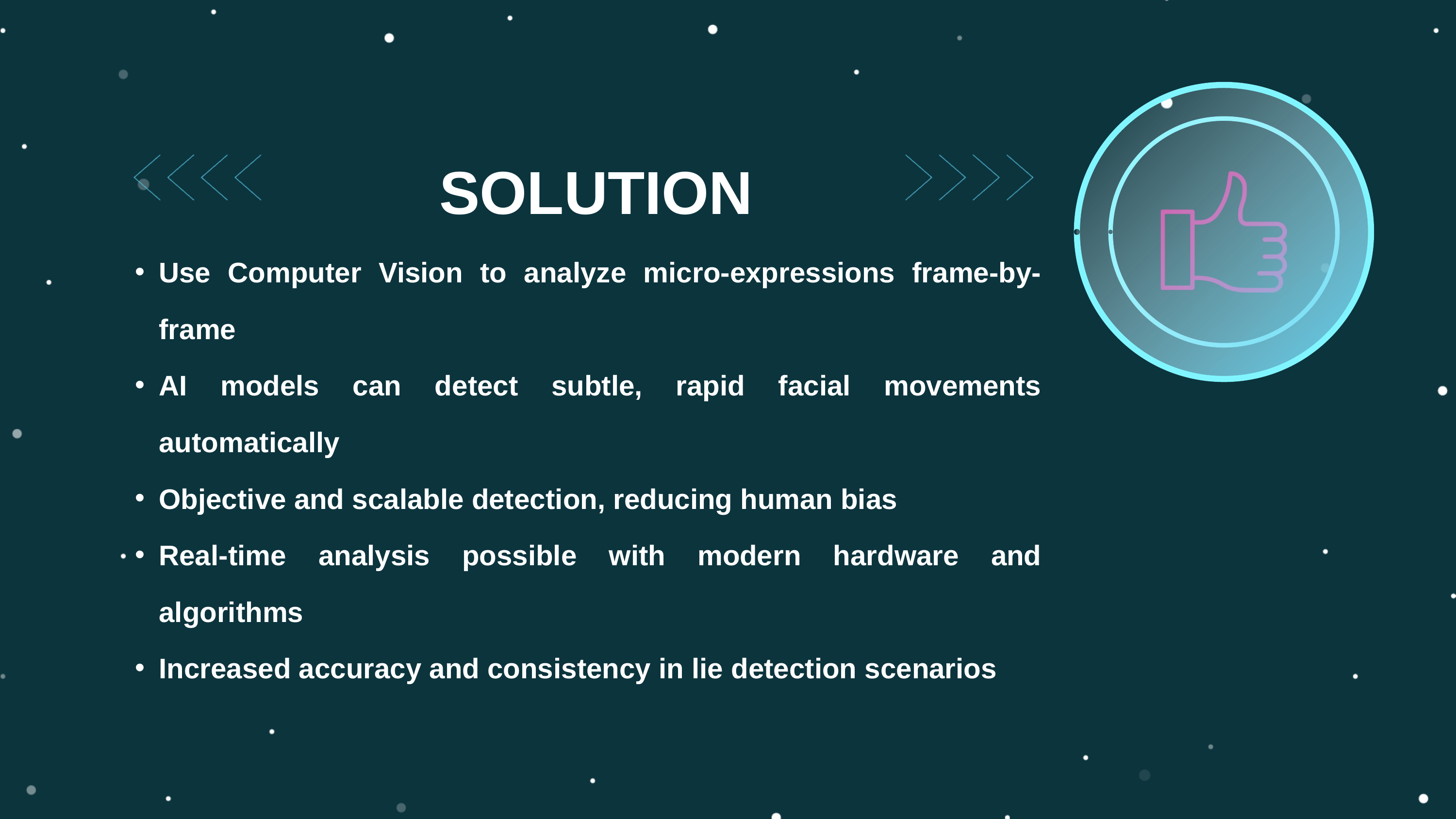

SOLUTION

Use Computer Vision to analyze micro-expressions frame-by-frame
AI models can detect subtle, rapid facial movements automatically
Objective and scalable detection, reducing human bias
Real-time analysis possible with modern hardware and algorithms
Increased accuracy and consistency in lie detection scenarios